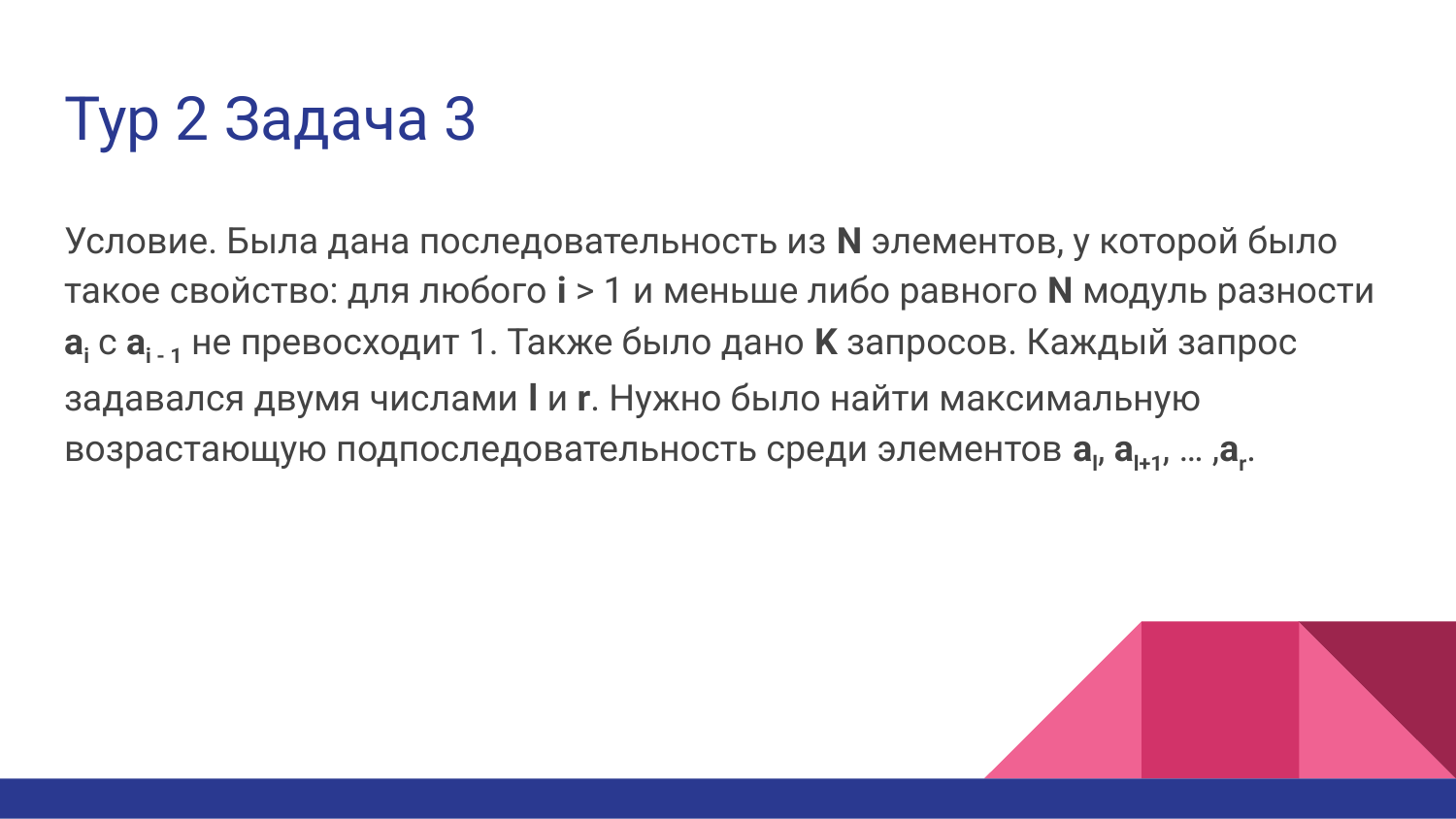

# Тур 2 Задача 3
Условие. Была дана последовательность из N элементов, у которой было такое свойство: для любого i > 1 и меньше либо равного N модуль разности ai с ai - 1 не превосходит 1. Также было дано K запросов. Каждый запрос задавался двумя числами l и r. Нужно было найти максимальную возрастающую подпоследовательность среди элементов al, al+1, … ,ar.